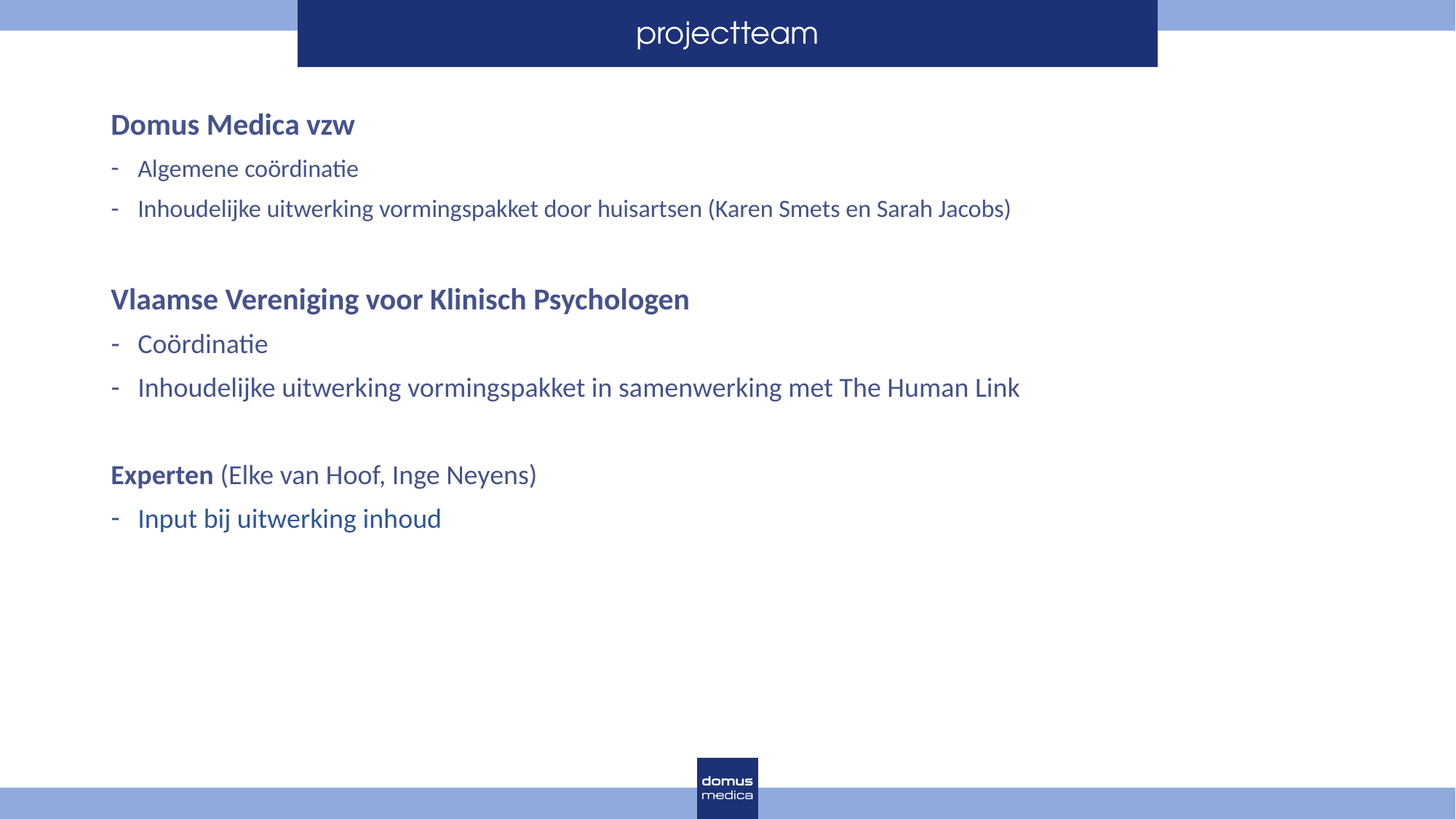

# projectteam
Domus Medica vzw
Algemene coördinatie
Inhoudelijke uitwerking vormingspakket door huisartsen (Karen Smets en Sarah Jacobs)

Vlaamse Vereniging voor Klinisch Psychologen
Coördinatie
Inhoudelijke uitwerking vormingspakket in samenwerking met The Human Link

Experten (Elke van Hoof, Inge Neyens)
Input bij uitwerking inhoud